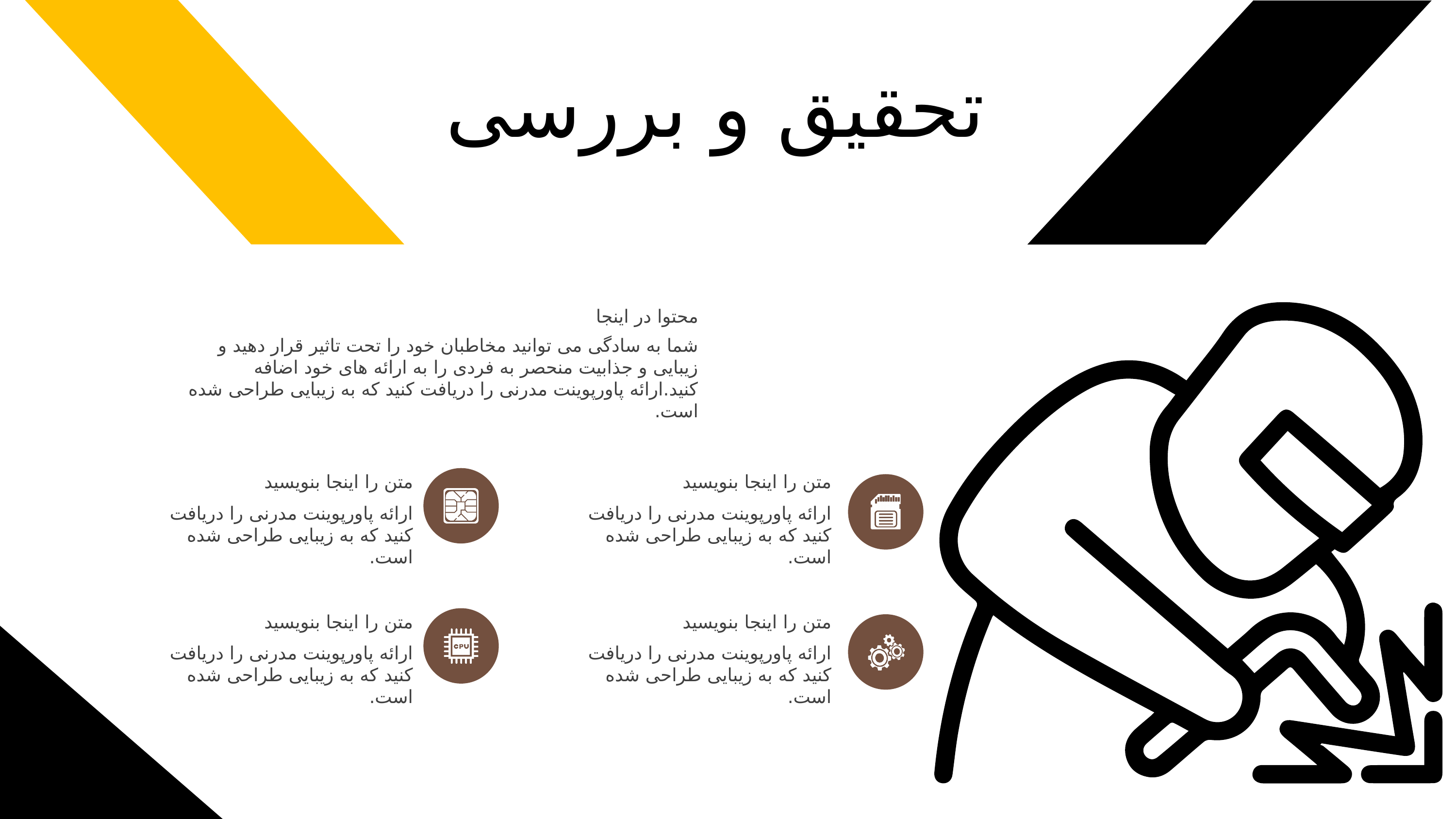

تحقیق و بررسی

محتوا در اینجا
شما به سادگی می توانید مخاطبان خود را تحت تاثیر قرار دهید و زیبایی و جذابیت منحصر به فردی را به ارائه های خود اضافه کنید.ارائه پاورپوینت مدرنی را دریافت کنید که به زیبایی طراحی شده است.

متن را اینجا بنویسید
متن را اینجا بنویسید

ارائه پاورپوینت مدرنی را دریافت کنید که به زیبایی طراحی شده است.
ارائه پاورپوینت مدرنی را دریافت کنید که به زیبایی طراحی شده است.

متن را اینجا بنویسید
متن را اینجا بنویسید

ارائه پاورپوینت مدرنی را دریافت کنید که به زیبایی طراحی شده است.
ارائه پاورپوینت مدرنی را دریافت کنید که به زیبایی طراحی شده است.